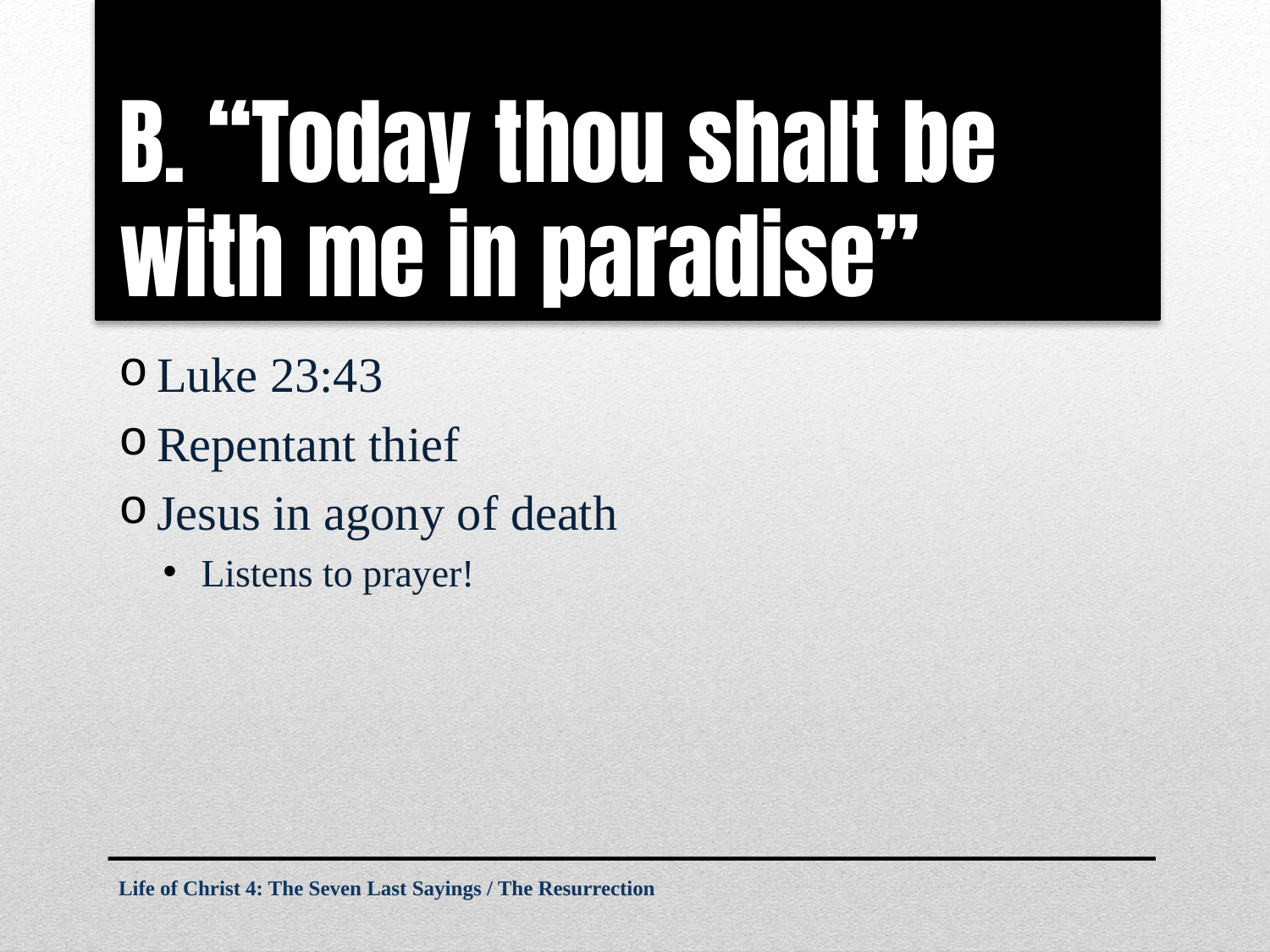

# B. “Today thou shalt be with me in paradise”
Luke 23:43
Repentant thief
Jesus in agony of death
Listens to prayer!

Life of Christ 4: The Seven Last Sayings / The Resurrection